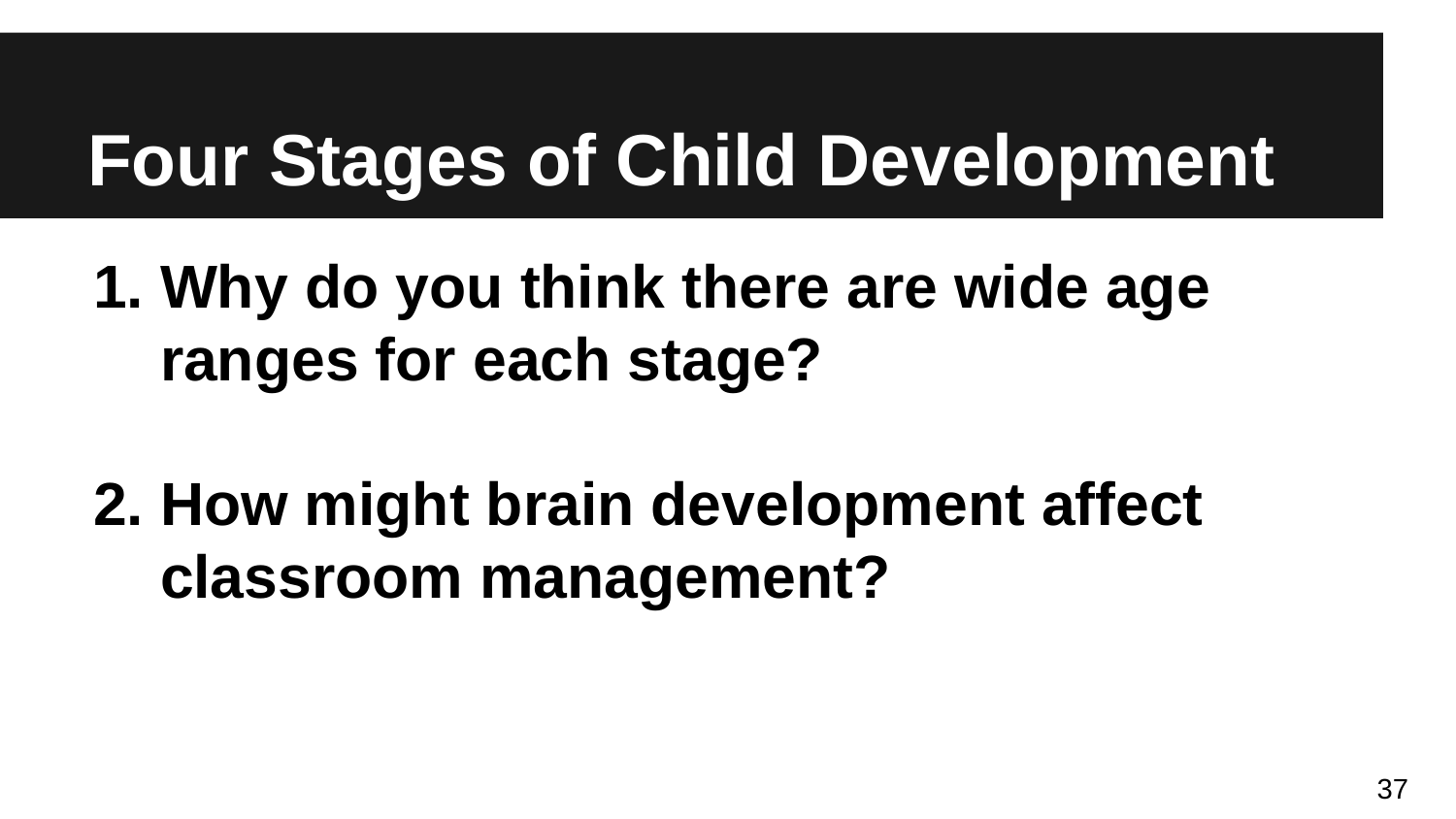

# Four Stages of Child Development
Why do you think there are wide age ranges for each stage?

How might brain development affect classroom management?
37